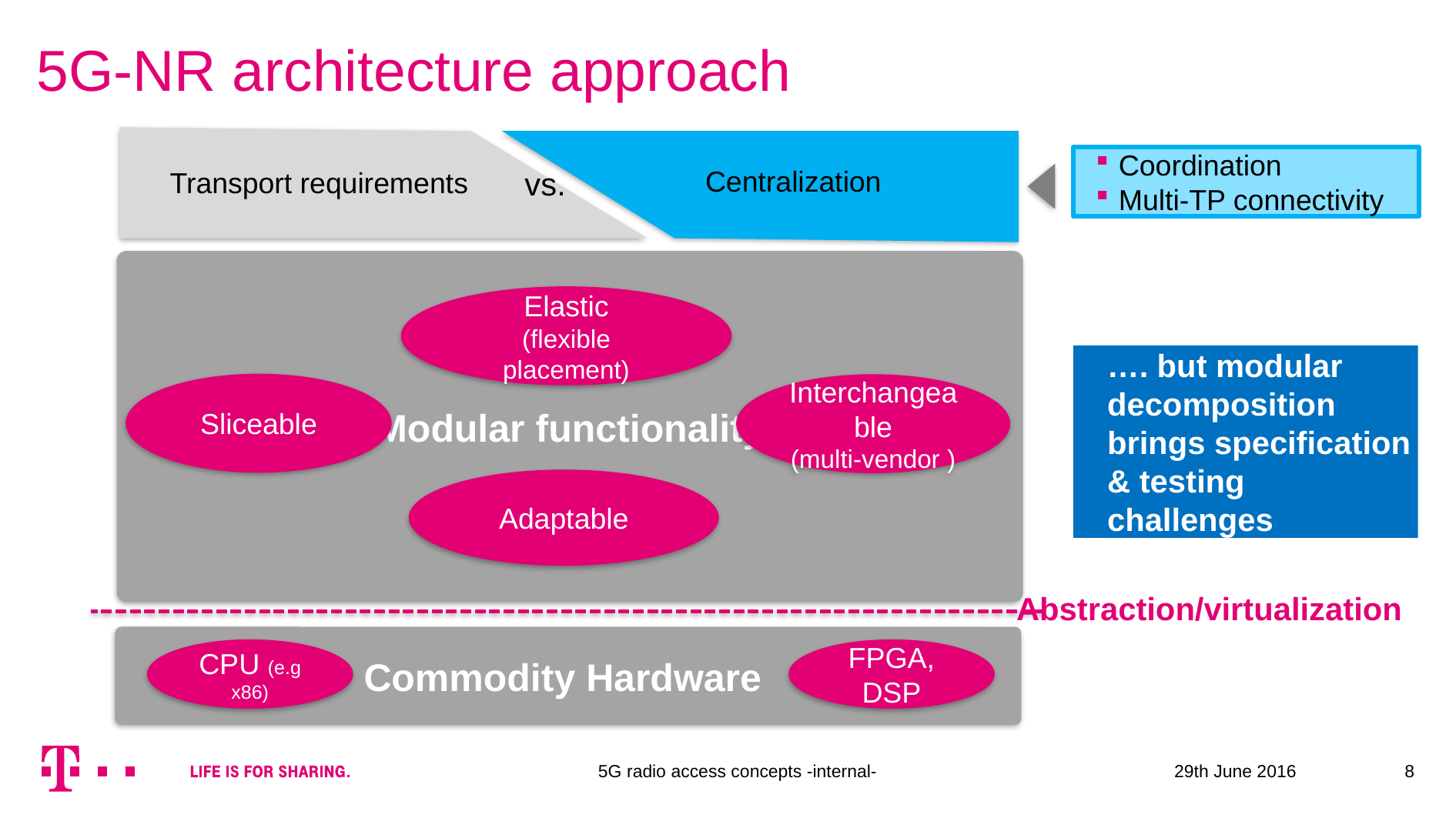

# 5G-NR architecture approach

Coordination
Multi-TP connectivity
vs.
Centralization
Transport requirements

Modular functionality
Elastic
(flexible placement)
…. but modular decomposition brings specification & testing challenges
Sliceable
Interchangeable
(multi-vendor )
Adaptable
Abstraction/virtualization
Commodity Hardware
CPU (e.g x86)
FPGA, DSP
5G radio access concepts -internal-
29th June 2016
8